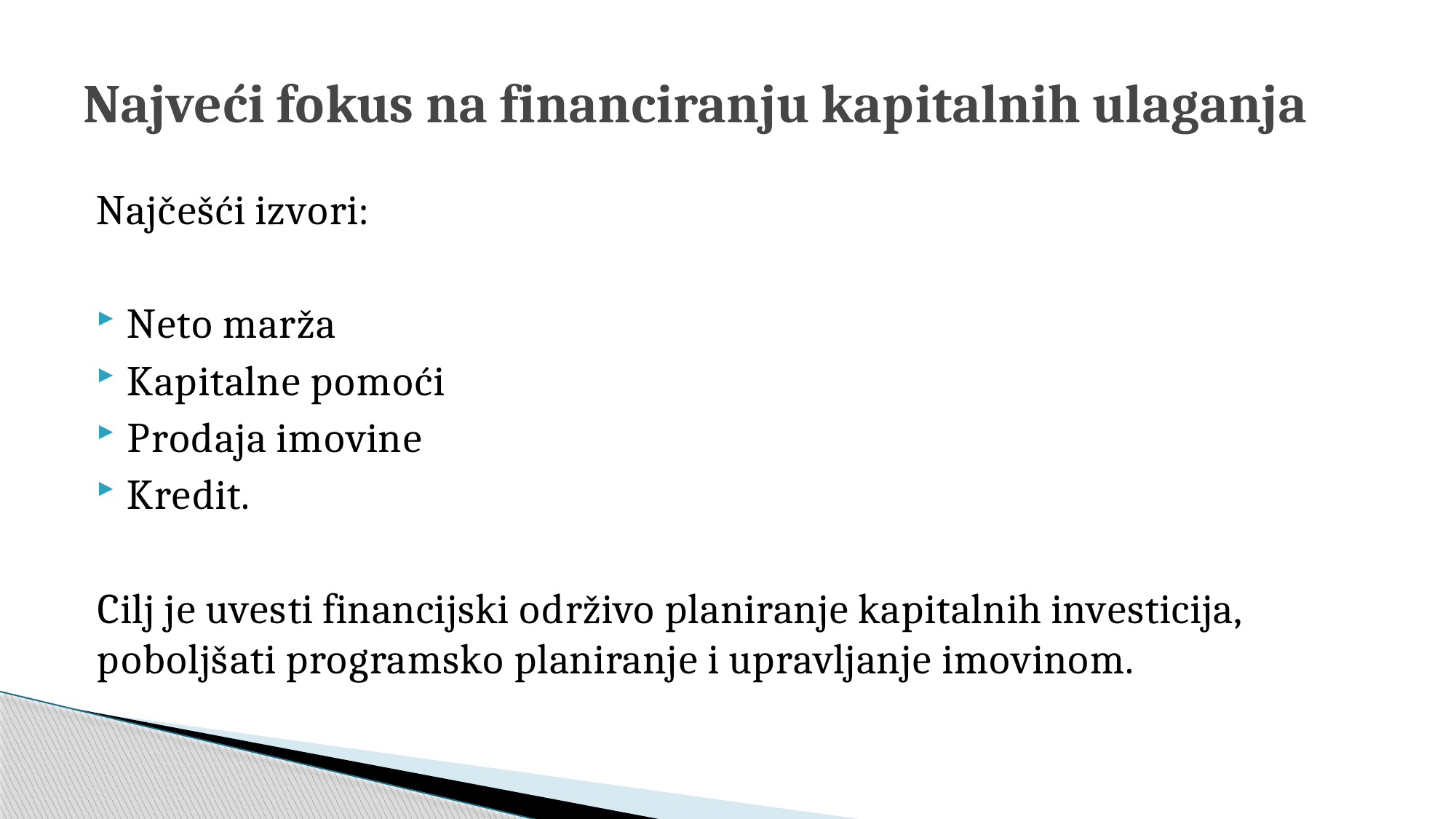

# Najveći fokus na financiranju kapitalnih ulaganja
Najčešći izvori:

Neto marža
Kapitalne pomoći
Prodaja imovine
Kredit.

Cilj je uvesti financijski održivo planiranje kapitalnih investicija, poboljšati programsko planiranje i upravljanje imovinom.